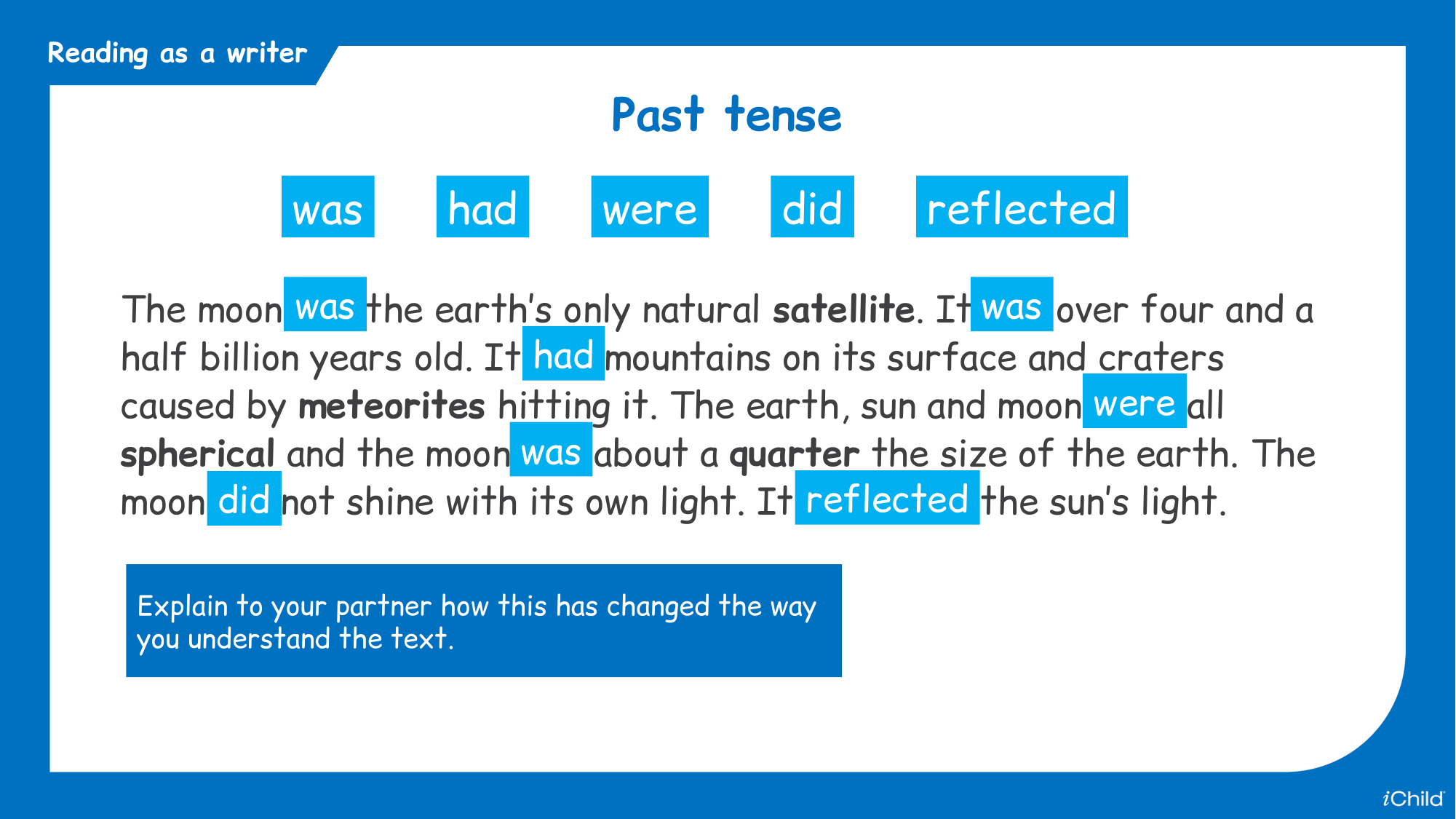

Reading as a writer
Past tense
was
had
were
did
reflected
The moon was the earth’s only natural satellite. It was over four and a half billion years old. It had mountains on its surface and craters caused by meteorites hitting it. The earth, sun and moon were all spherical and the moon was about a quarter the size of the earth. The moon did not shine with its own light. It reflected the sun’s light.
was
was
had
were
was
reflected
did
Explain to your partner how this has changed the way you understand the text.